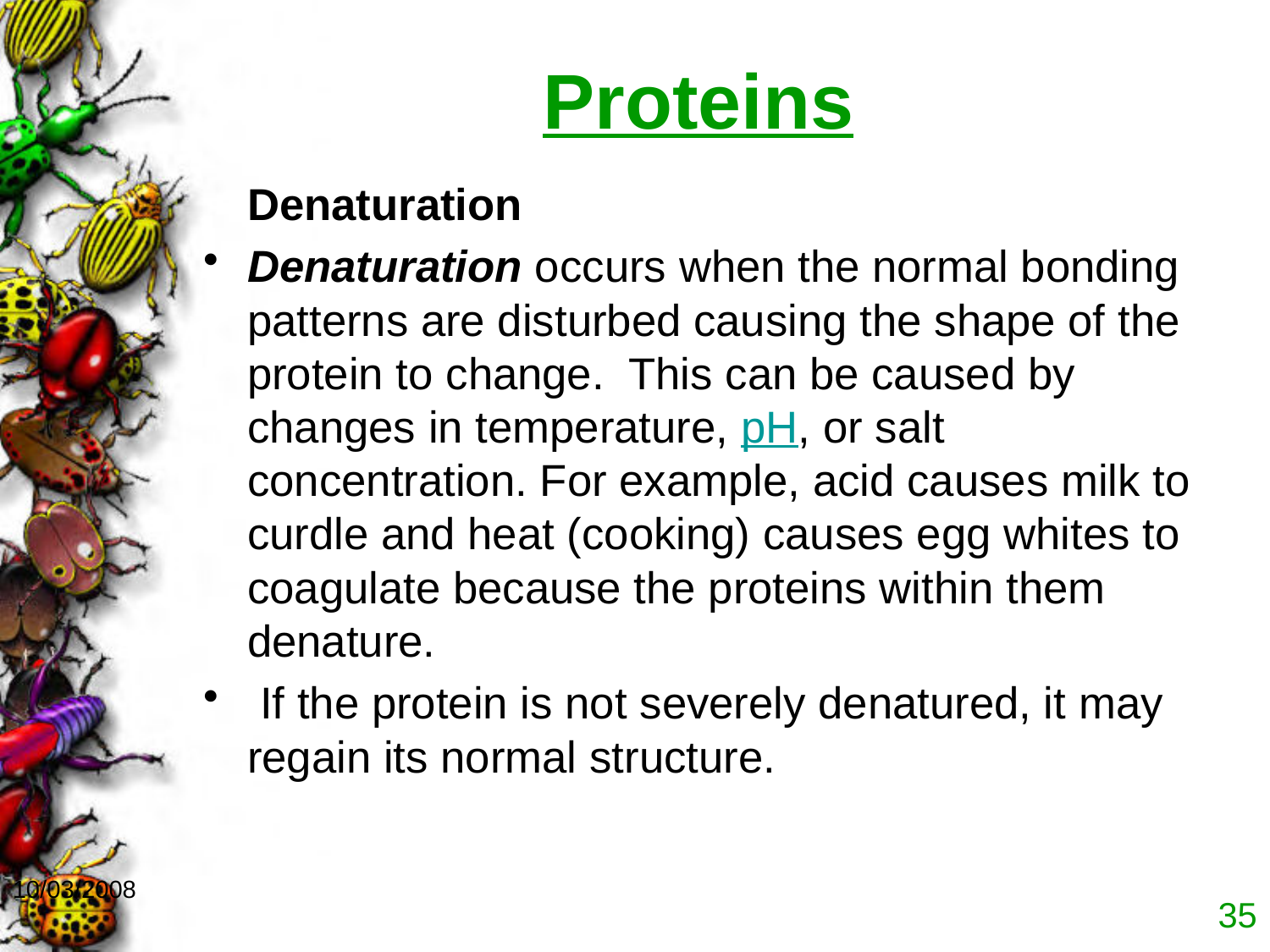

# Proteins
	Denaturation
Denaturation occurs when the normal bonding patterns are disturbed causing the shape of the protein to change.  This can be caused by changes in temperature, pH, or salt concentration. For example, acid causes milk to curdle and heat (cooking) causes egg whites to coagulate because the proteins within them denature.
 If the protein is not severely denatured, it may regain its normal structure.

10/03/2008
35